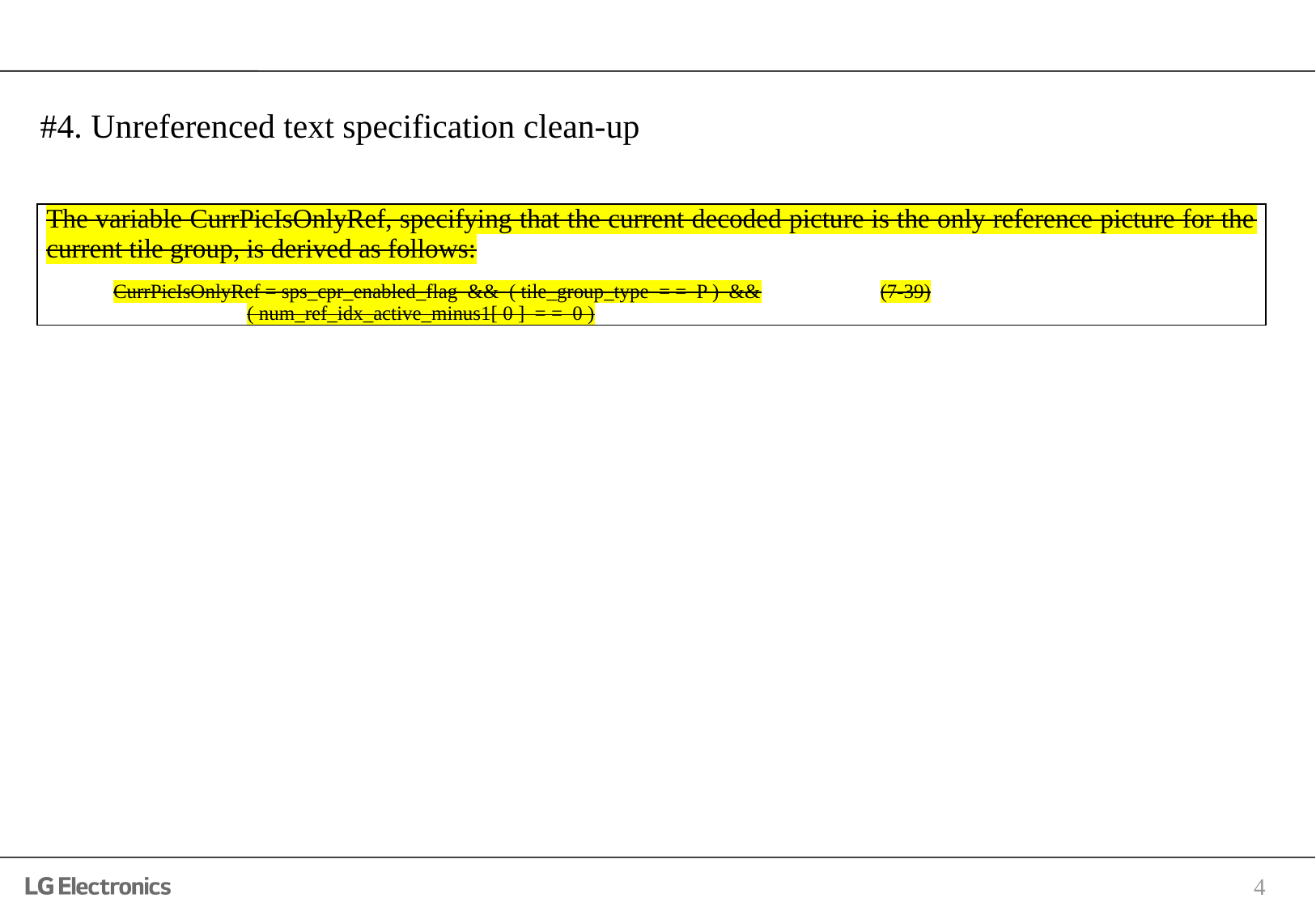

#
#4. Unreferenced text specification clean-up

| The variable CurrPicIsOnlyRef, specifying that the current decoded picture is the only reference picture for the current tile group, is derived as follows: CurrPicIsOnlyRef = sps\_cpr\_enabled\_flag && ( tile\_group\_type  = =  P ) && (7‑39) ( num\_ref\_idx\_active\_minus1[ 0 ]  = =  0 ) |
| --- |
4